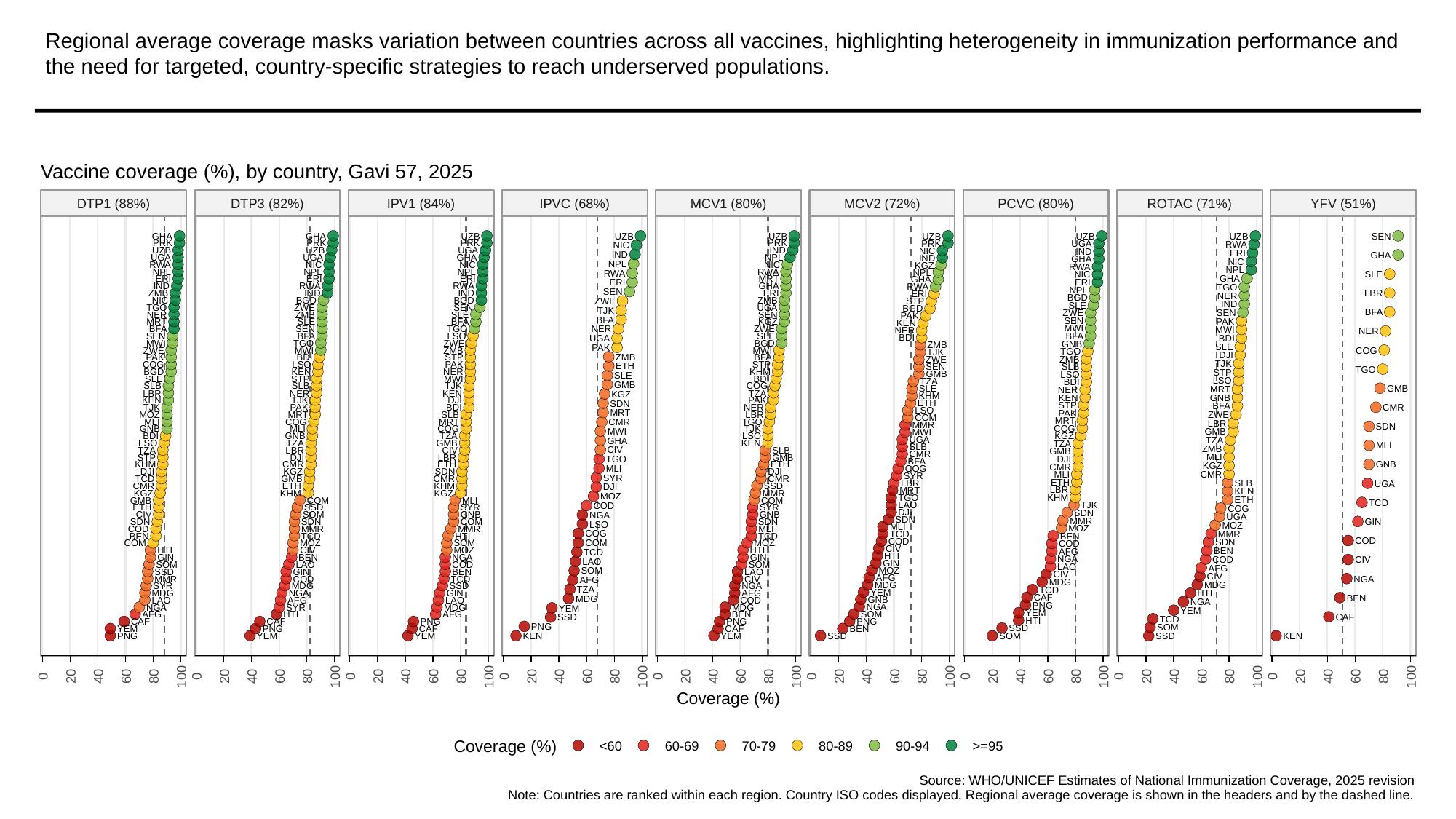

# Regional average coverage masks variation between countries across all vaccines, highlighting heterogeneity in immunization performance and the need for targeted, country-specific strategies to reach underserved populations.

Vaccine coverage (%), by country, Gavi 57, 2025

DTP1 (88%)
DTP3 (82%)
IPV1 (84%)
IPVC (68%)
MCV1 (80%)
MCV2 (72%)
PCVC (80%)
ROTAC (71%)
YFV (51%)

GHA
GHA
UZB
UZB
UZB
UZB
UZB
UZB
SEN

PRK
PRK
PRK
PRK

PRK
UGA
RWA
NIC

UZB
UZB
UGA
IND
NIC

IND

ERI
IND
GHA

UGA
UGA
GHA
NPL
IND
GHA

NIC

NPL
RWA
NIC
NIC
NIC

KGZ
RWA

NPL

NPL
NPL
NPL
RWA

NPL
RWA
SLE
NIC

GHA
ERI
ERI
ERI
MRT
GHA

ERI
ERI

IND
RWA
RWA
GHA
RWA
TGO

NPL

SEN

ZMB
IND
IND
ERI
LBR

ERI

NER
BGD

NIC
BGD
BGD
ZMB
ZWE
STP

IND
SLE

TGO
ZWE
SEN
UGA

BGD

TJK

BFA

SEN
ZWE

NER
ZMB
SLE
SEN
PAK

BFA
SEN
PAK

MRT
SLE
BFA
KGZ
KEN

MWI

BFA
SEN
TGO
ZWE
NER

MWI
NER
NER

SEN
BFA
LSO
SLE
BFA

BDI
BDI
UGA

MWI
TGO
ZWE
BGD
GNB

ZMB

SLE
PAK

ZWE
MWI
ZMB
MWI
COG
TGO
TJK

DJI

ZMB

PAK
BDI
STP
BFA

ZMB
ZWE

TJK

COG
LSO
PAK
STP

ETH
SLB
SEN

TGO

BGD
KEN
NER
KHM

STP

GMB
LSO
SLE

SLE
STP
MWI
BDI

LSO
TZA
BDI

GMB
SLB
SLB
TJK
COG

GMB
SLE
MRT
NER

LBR
NER
KEN
TZA

KGZ

KHM
KEN
GNB

KEN
TJK
DJI
PAK

ETH
SDN

STP

BFA
TJK
PAK
BDI
NER
CMR

LSO

MRT
PAK
MOZ
MRT
SLB
LBR
ZWE

COM

MRT

MLI
COG
MRT
TGO
CMR

LBR

MMR

SDN

COG
GNB
MLI
COG
TJK

MWI
GMB
MWI

BDI
GNB
TZA
LSO
KGZ

UGA
TZA
GHA

LSO
TZA
GMB
KEN

TZA

MLI

SLB

ZMB

CIV
TZA
LBR
CIV
SLB
GMB

CMR

MLI
STP
DJI
LBR
GMB
DJI
TGO

BFA

KHM
CMR
ETH
ETH
GNB

KGZ

CMR
MLI
COG

DJI
KGZ
SDN
DJI

CMR
MLI

SYR

SYR
TCD
GMB
CMR
CMR

ETH
SLB
LBR
UGA

CMR
ETH
KHM
SSD
DJI

LBR
MRT

KEN
KGZ
KHM
KGZ
MMR

MOZ
KHM

TGO

ETH
GMB
COM
MLI
COM

TCD

LAO
TJK

COD

ETH
SSD
SYR
SYR
COG

DJI

SDN

CIV
SOM
GNB
GNB

NGA
UGA

SDN
MMR
SDN
SDN
COM
SDN
GIN

LSO

MOZ

MLI
MOZ
COD
MMR
MMR
MLI

COG
MMR

TCD
BEN
TCD
HTI
TCD
BEN

COD

COD

SDN
COM
COM
MOZ
SOM
MOZ
COD

CIV

HTI
CIV
MOZ
HTI
BEN
AFG
TCD

HTI

GIN
BEN
NGA
GIN

NGA
COD

CIV

LAO

GIN
SOM
LAO
COD
SOM

LAO
AFG

MOZ
SOM
SSD
GIN
BEN
LAO

CIV

CIV

AFG

MMR
COD
TCD
CIV
NGA

AFG
MDG

MDG
MDG
SYR
MDG
SSD
NGA

TZA
TCD

YEM
MDG
NGA
GIN
AFG
HTI

CAF
BEN

MDG
GNB

LAO
AFG
LAO
COD
NGA

PNG

NGA
NGA
SYR
MDG
MDG
YEM

YEM

YEM
SOM
AFG
HTI
AFG
BEN

CAF
SSD

TCD

HTI
PNG
CAF
CAF
PNG
PNG

PNG

SOM
SSD
BEN
YEM
PNG
CAF
CAF

PNG
YEM
YEM
KEN
YEM
SSD
SOM
SSD
KEN

0
20
40
60
80
100
0
20
40
60
80
100
0
20
40
60
80
100
0
20
40
60
80
100
0
20
40
60
80
100
0
20
40
60
80
100
0
20
40
60
80
100
0
20
40
60
80
100
0
20
40
60
80
100
Coverage (%)
Coverage (%)

<60
60-69
70-79
80-89
90-94
>=95
Source: WHO/UNICEF Estimates of National Immunization Coverage, 2025 revision
Note: Countries are ranked within each region. Country ISO codes displayed. Regional average coverage is shown in the headers and by the dashed line.